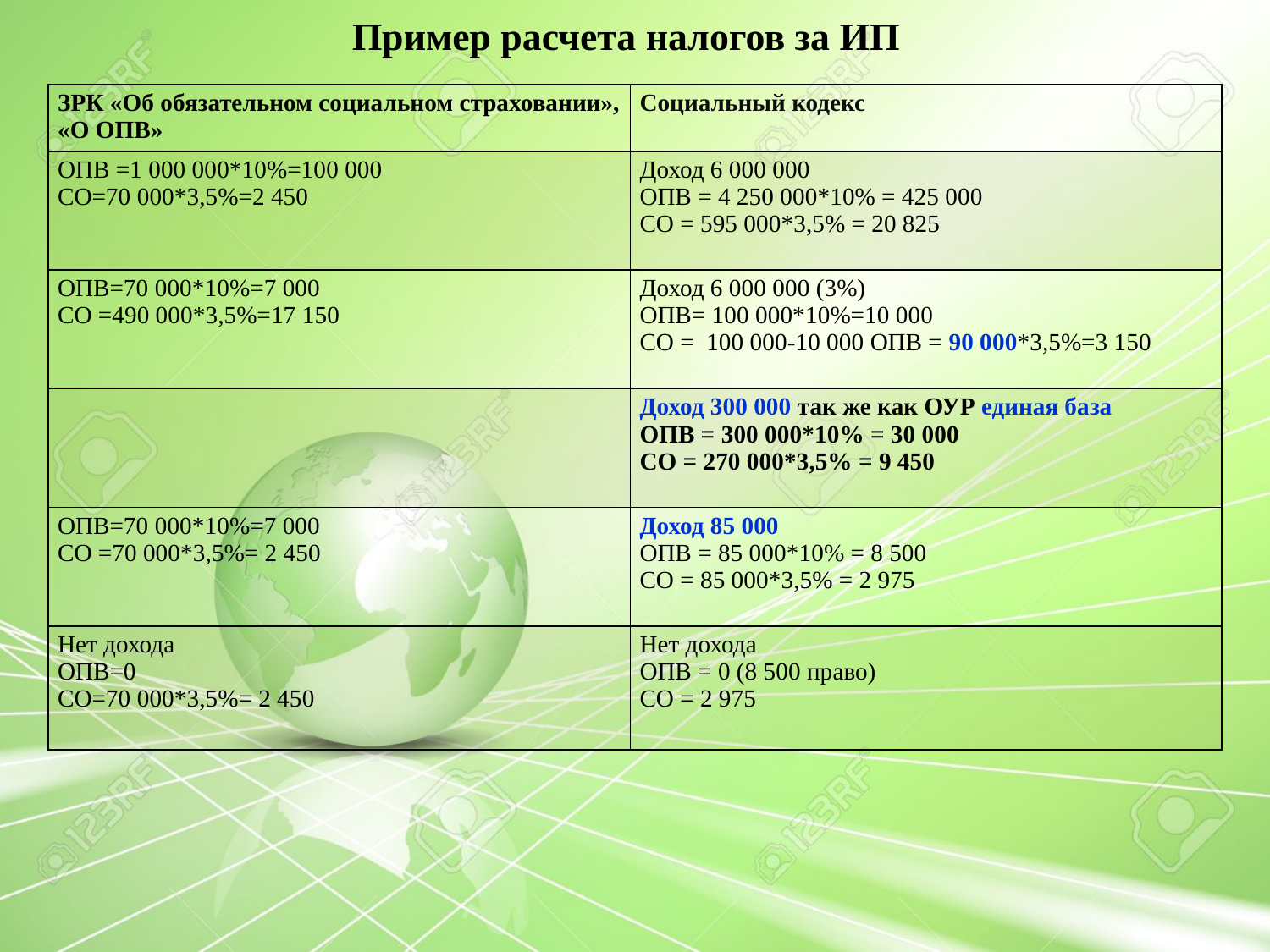

Пример расчета налогов за ИП
| ЗРК «Об обязательном социальном страховании», «О ОПВ» | Социальный кодекс |
| --- | --- |
| ОПВ =1 000 000\*10%=100 000 СО=70 000\*3,5%=2 450 | Доход 6 000 000 ОПВ = 4 250 000\*10% = 425 000 СО = 595 000\*3,5% = 20 825 |
| ОПВ=70 000\*10%=7 000 СО =490 000\*3,5%=17 150 | Доход 6 000 000 (3%) ОПВ= 100 000\*10%=10 000 СО = 100 000-10 000 ОПВ = 90 000\*3,5%=3 150 |
|  | Доход 300 000 так же как ОУР единая база ОПВ = 300 000\*10% = 30 000 СО = 270 000\*3,5% = 9 450 |
| ОПВ=70 000\*10%=7 000 СО =70 000\*3,5%= 2 450 | Доход 85 000 ОПВ = 85 000\*10% = 8 500 СО = 85 000\*3,5% = 2 975 |
| Нет дохода ОПВ=0 СО=70 000\*3,5%= 2 450 | Нет дохода ОПВ = 0 (8 500 право) СО = 2 975 |